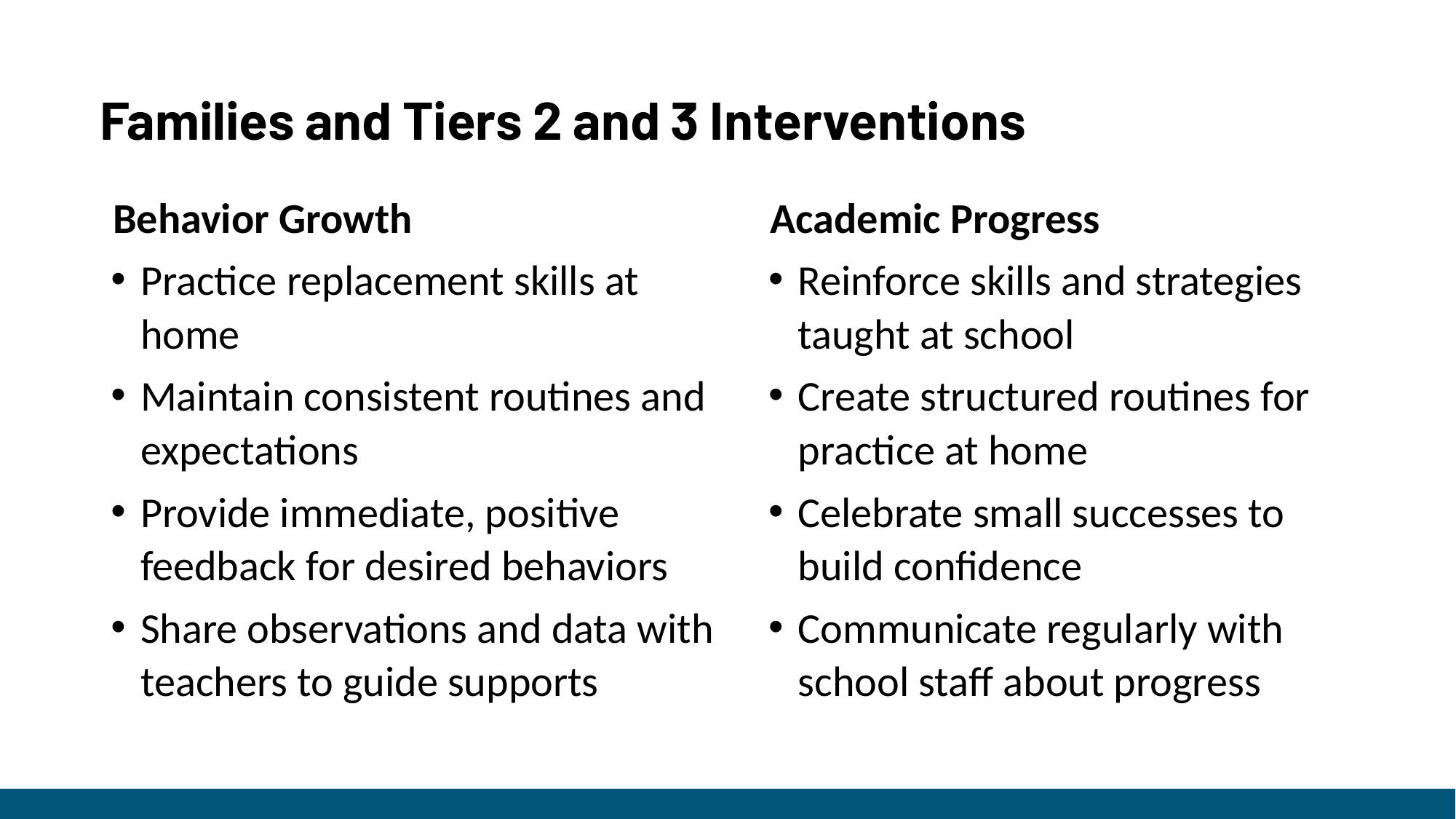

# Families and Tiers 2 and 3 Interventions
Behavior Growth
Practice replacement skills at home
Maintain consistent routines and expectations
Provide immediate, positive feedback for desired behaviors
Share observations and data with teachers to guide supports
Academic Progress
Reinforce skills and strategies taught at school
Create structured routines for practice at home
Celebrate small successes to build confidence
Communicate regularly with school staff about progress